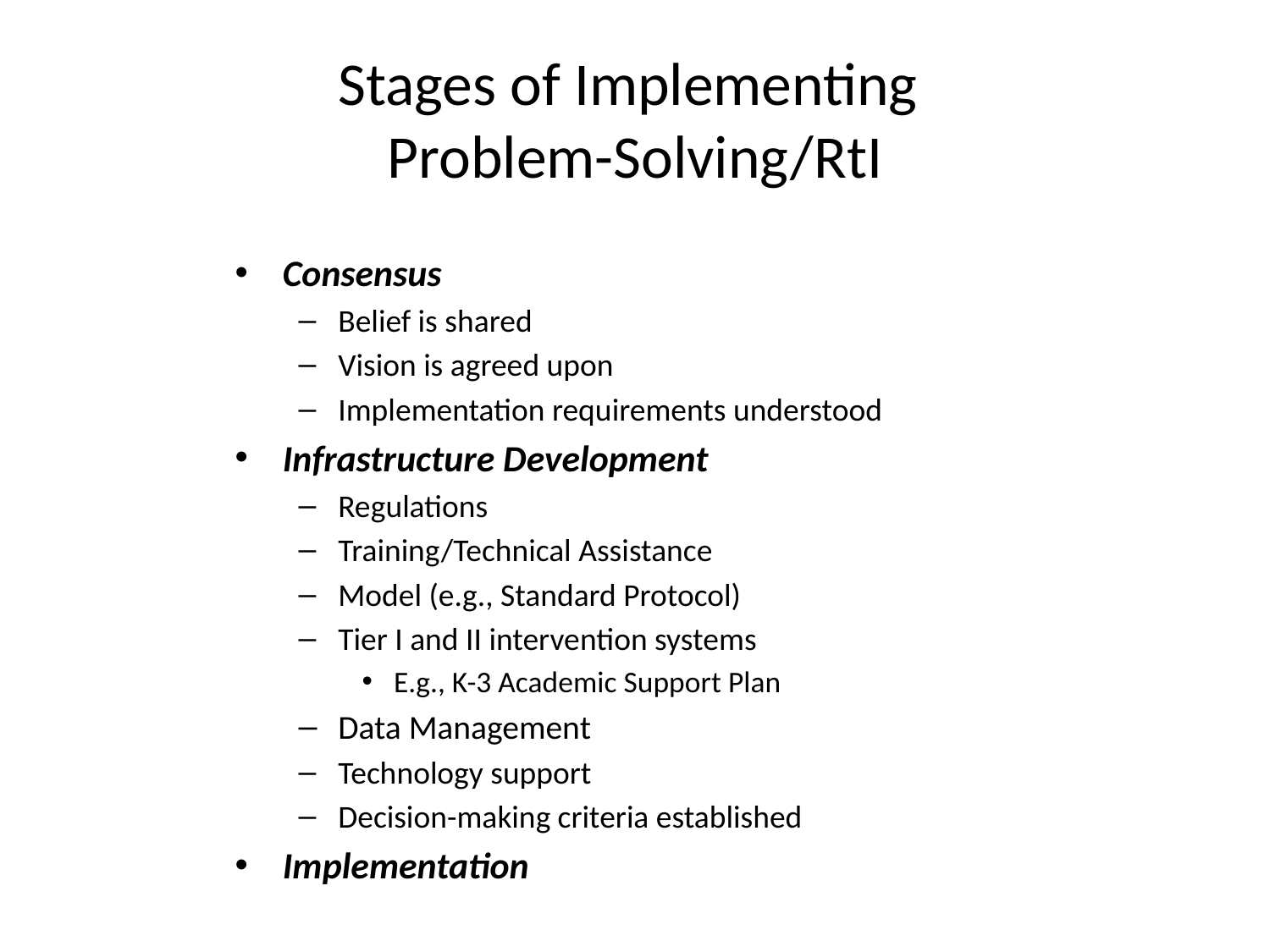

# Stages of Implementing Problem-Solving/RtI
Consensus
Belief is shared
Vision is agreed upon
Implementation requirements understood
Infrastructure Development
Regulations
Training/Technical Assistance
Model (e.g., Standard Protocol)
Tier I and II intervention systems
E.g., K-3 Academic Support Plan
Data Management
Technology support
Decision-making criteria established
Implementation